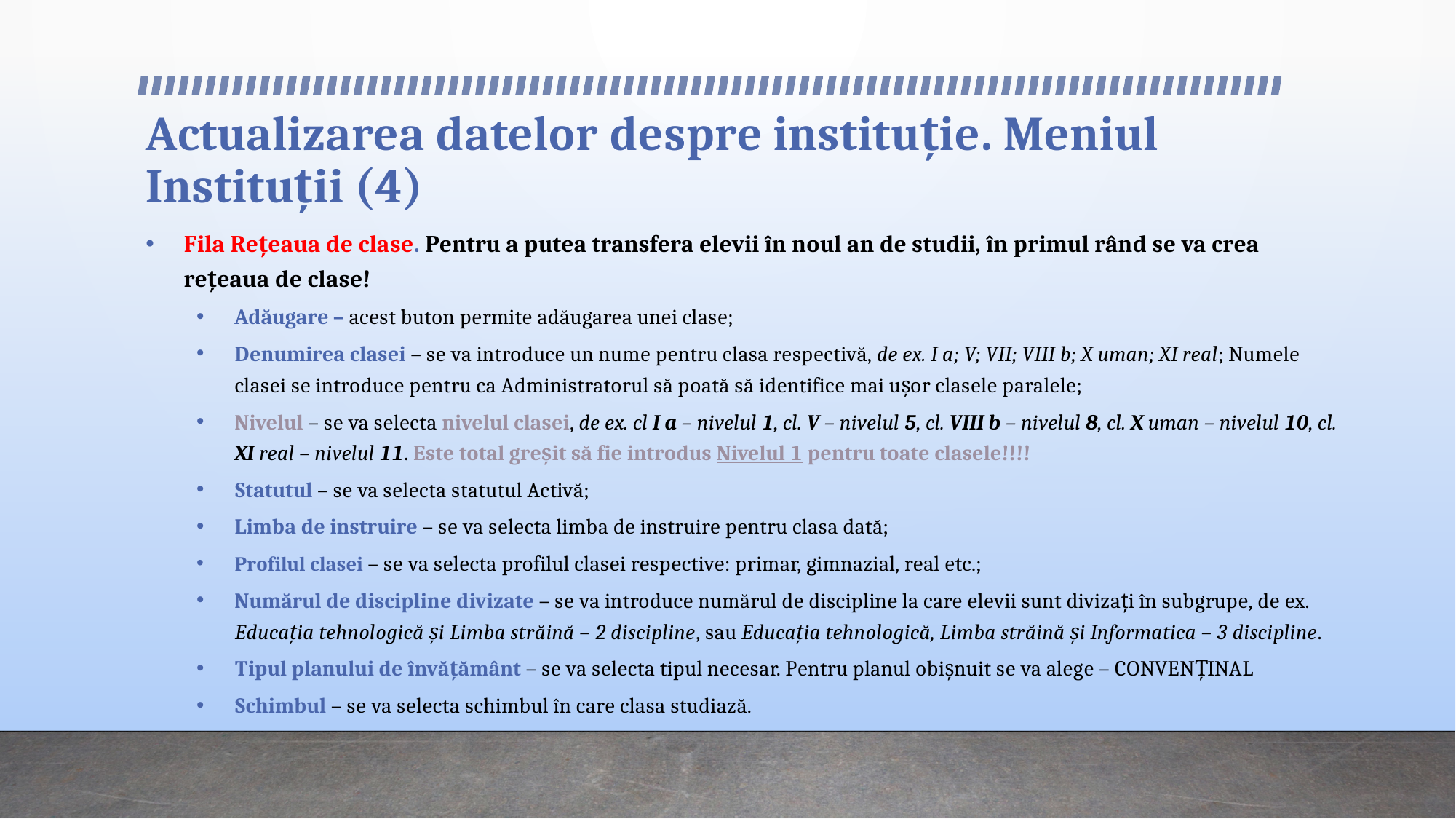

# Actualizarea datelor despre instituție. Meniul Instituții (4)
Fila Rețeaua de clase. Pentru a putea transfera elevii în noul an de studii, în primul rând se va crea rețeaua de clase!
Adăugare – acest buton permite adăugarea unei clase;
Denumirea clasei – se va introduce un nume pentru clasa respectivă, de ex. I a; V; VII; VIII b; X uman; XI real; Numele clasei se introduce pentru ca Administratorul să poată să identifice mai ușor clasele paralele;
Nivelul – se va selecta nivelul clasei, de ex. cl I a – nivelul 1, cl. V – nivelul 5, cl. VIII b – nivelul 8, cl. X uman – nivelul 10, cl. XI real – nivelul 11. Este total greșit să fie introdus Nivelul 1 pentru toate clasele!!!!
Statutul – se va selecta statutul Activă;
Limba de instruire – se va selecta limba de instruire pentru clasa dată;
Profilul clasei – se va selecta profilul clasei respective: primar, gimnazial, real etc.;
Numărul de discipline divizate – se va introduce numărul de discipline la care elevii sunt divizați în subgrupe, de ex. Educația tehnologică și Limba străină – 2 discipline, sau Educația tehnologică, Limba străină și Informatica – 3 discipline.
Tipul planului de învățământ – se va selecta tipul necesar. Pentru planul obișnuit se va alege – CONVENȚINAL
Schimbul – se va selecta schimbul în care clasa studiază.